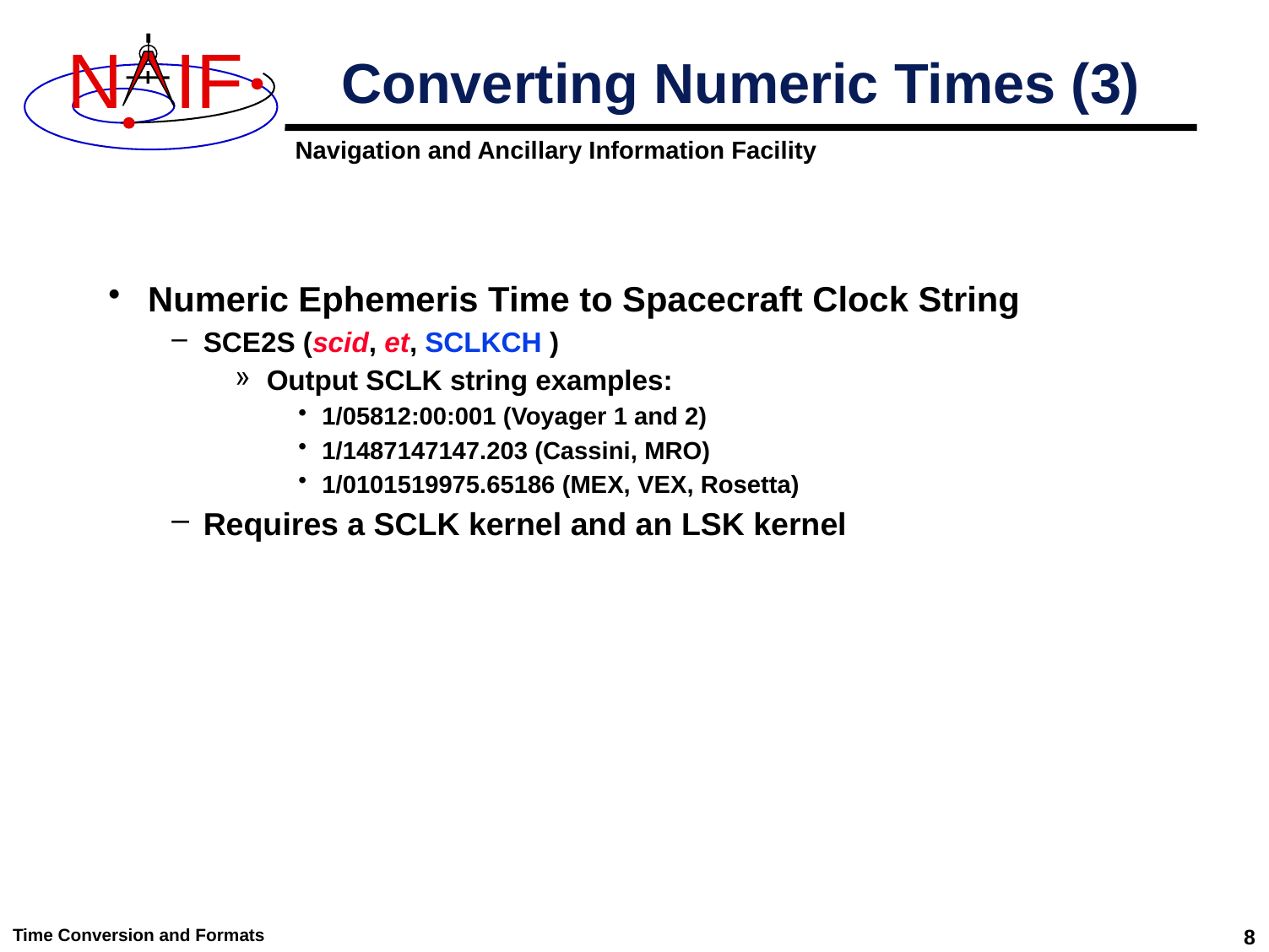

# Converting Numeric Times (3)
Numeric Ephemeris Time to Spacecraft Clock String
SCE2S (scid, et, SCLKCH )
Output SCLK string examples:
1/05812:00:001 (Voyager 1 and 2)
1/1487147147.203 (Cassini, MRO)
1/0101519975.65186 (MEX, VEX, Rosetta)
Requires a SCLK kernel and an LSK kernel
Time Conversion and Formats
8